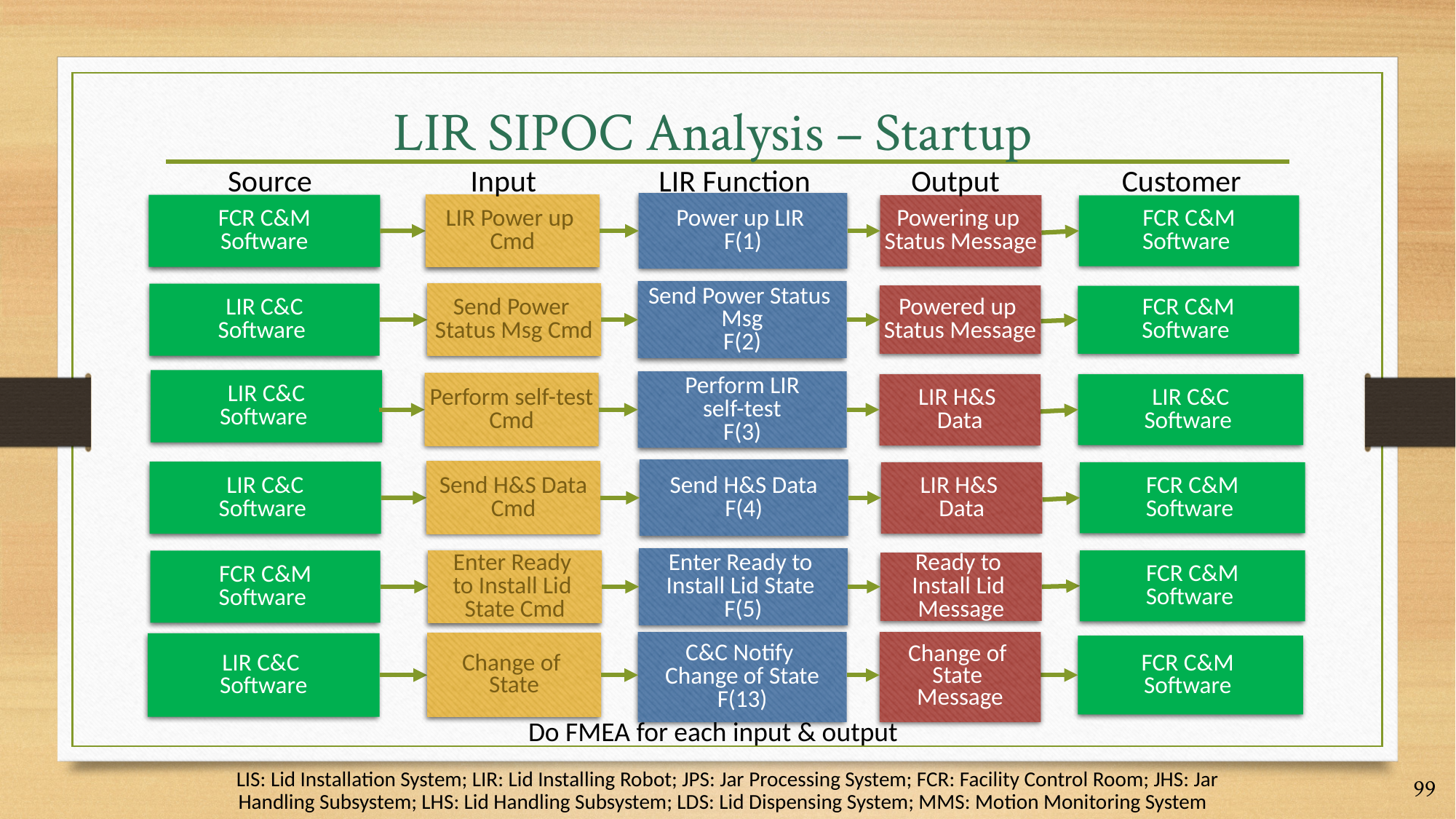

# LIR SIPOC Analysis – Startup
Source
Input
LIR Function
Output
Customer
Power up LIR
F(1)
LIR Power up
Cmd
FCR C&M
 Software
Powering up
Status Message
FCR C&M
 Software
Send Power Status
Msg
F(2)
Send Power
Status Msg Cmd
LIR C&C
 Software
Powered up
Status Message
FCR C&M
 Software
LIR C&C
 Software
Perform LIR
self-test
F(3)
Perform self-test
Cmd
LIR H&S
Data
LIR C&C
 Software
Send H&S Data
F(4)
Send H&S Data
Cmd
LIR C&C
 Software
LIR H&S
Data
FCR C&M
 Software
Enter Ready to
Install Lid State
F(5)
Enter Ready
to Install Lid
State Cmd
FCR C&M
 Software
FCR C&M
 Software
Ready to
Install Lid
Message
Change of
State
Message
C&C Notify
Change of State
F(13)
Change of
State
LIR C&C
Software
FCR C&M
Software
Do FMEA for each input & output
LIS: Lid Installation System; LIR: Lid Installing Robot; JPS: Jar Processing System; FCR: Facility Control Room; JHS: Jar Handling Subsystem; LHS: Lid Handling Subsystem; LDS: Lid Dispensing System; MMS: Motion Monitoring System
99